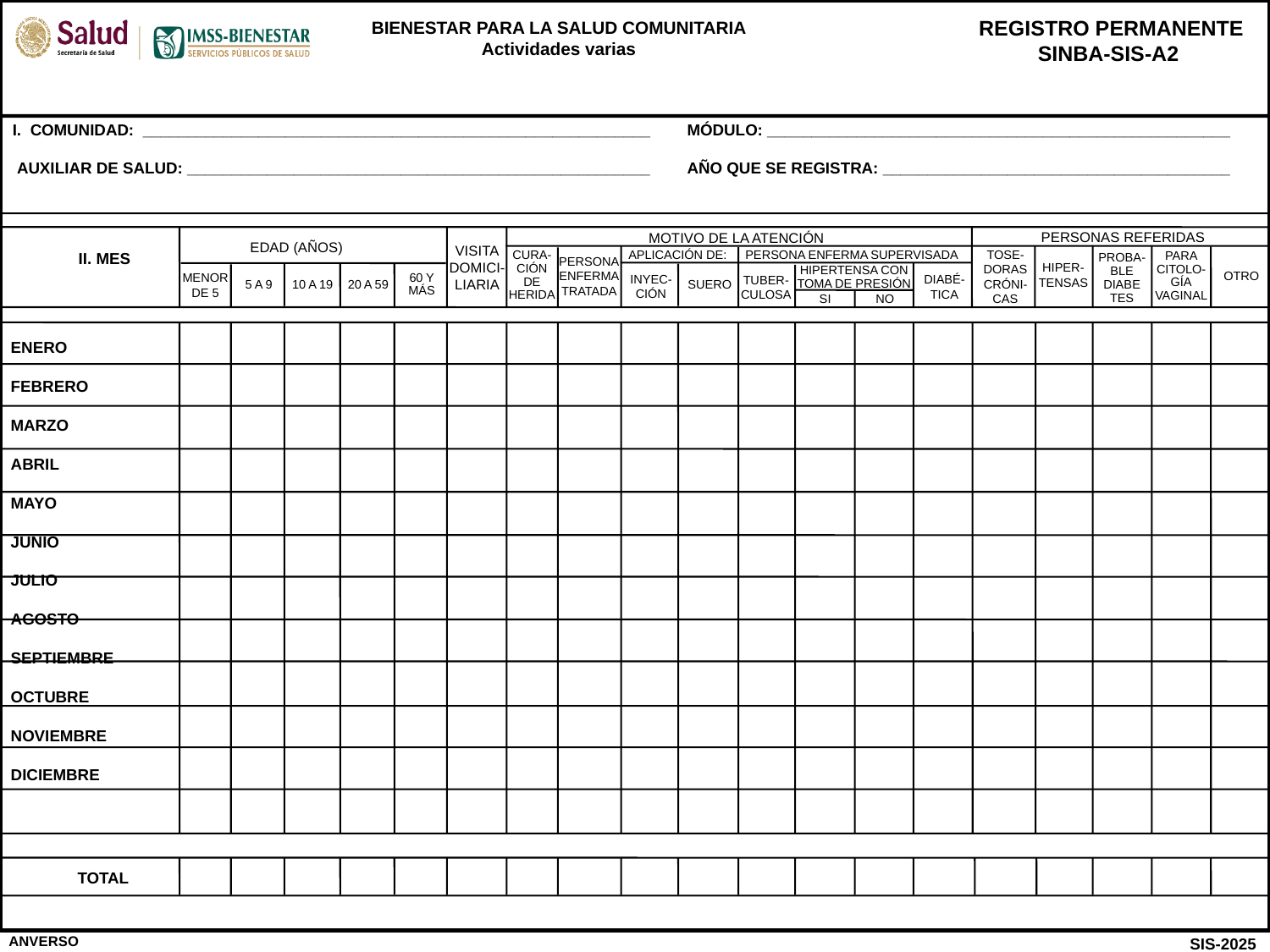

I.  COMUNIDAD:  _________________________________________________________	MÓDULO: ____________________________________________________

 AUXILIAR DE SALUD: ____________________________________________________        	AÑO QUE SE REGISTRA: _______________________________________

PERSONAS REFERIDAS
MOTIVO DE LA ATENCIÓN

EDAD (AÑOS)
VISITA
DOMICI-
LIARIA
TOSE-
DORAS
CRÓNI-
CAS
APLICACIÓN DE:
PERSONA ENFERMA SUPERVISADA
II. MES
CURA-
CIÓN
DE
HERIDA
PARA
CITOLO-
GÍA
VAGINAL

PROBA-
BLE
DIABE
TES

PERSONA
ENFERMA
TRATADA

HIPER-
TENSAS
HIPERTENSA CON
TOMA DE PRESIÓN
OTRO

MENOR DE 5

INYEC-
CIÓN

60 Y
MÁS
DIABÉ-
TICA
TUBER-
CULOSA
SUERO
20 A 59
5 A 9
10 A 19
NO
SI

ENERO
FEBRERO
MARZO
ABRIL
MAYO
JUNIO
JULIO
AGOSTO
SEPTIEMBRE
OCTUBRE
NOVIEMBRE
DICIEMBRE

TOTAL

ANVERSO